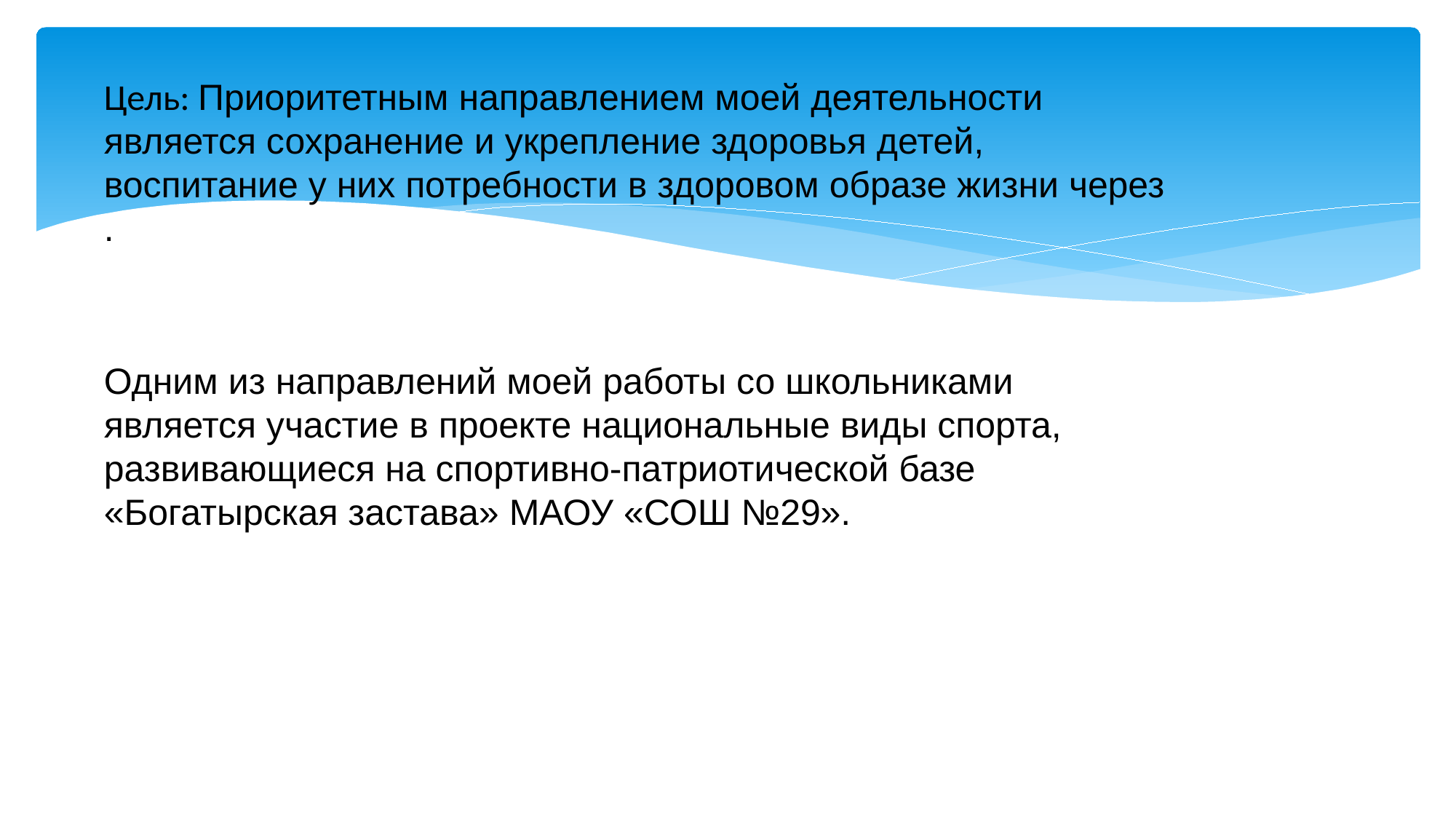

Цель: Приоритетным направлением моей деятельности является сохранение и укрепление здоровья детей, воспитание у них потребности в здоровом образе жизни через .

Одним из направлений моей работы со школьниками является участие в проекте национальные виды спорта, развивающиеся на спортивно-патриотической базе «Богатырская застава» МАОУ «СОШ №29».